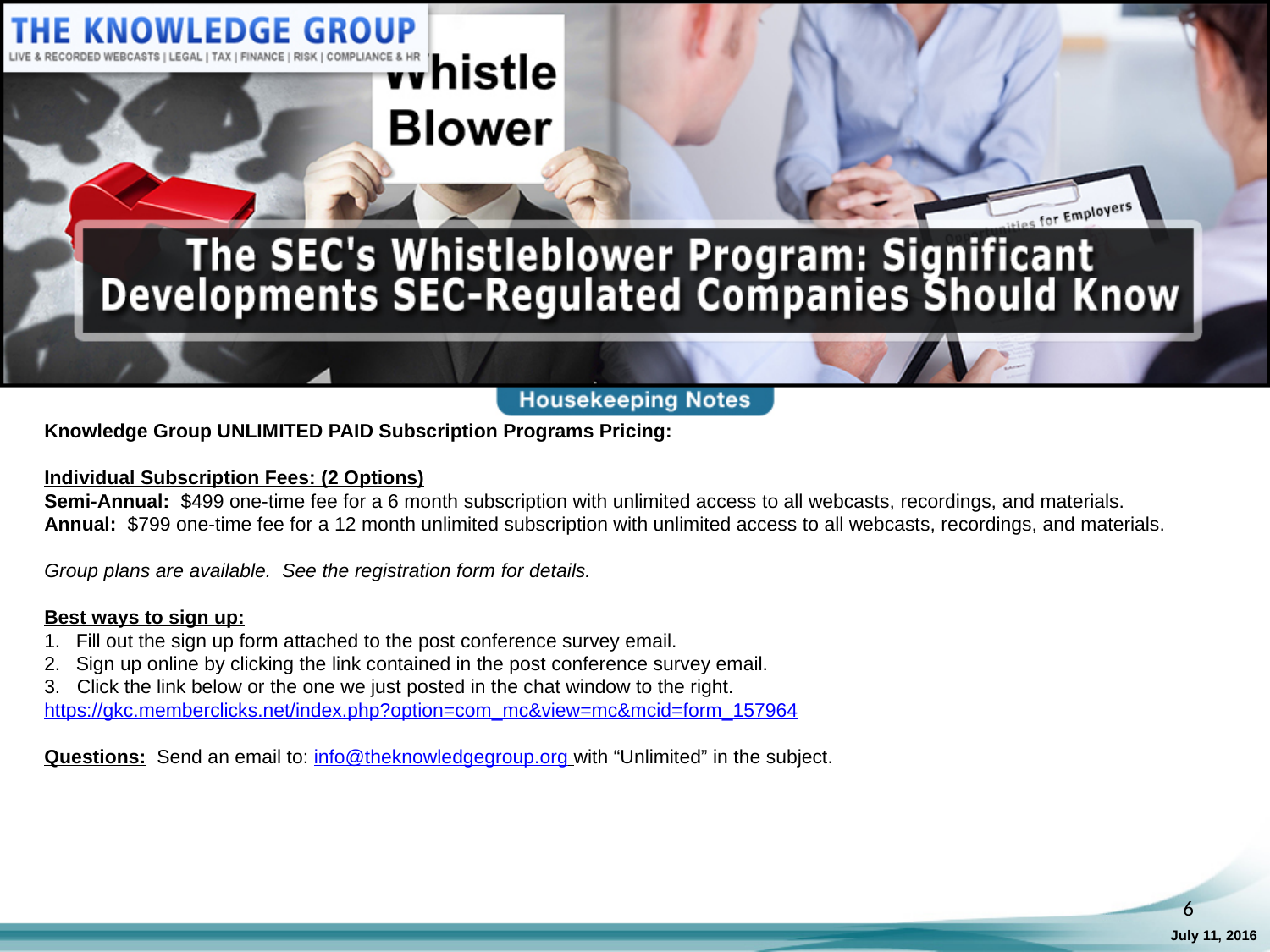

Knowledge Group UNLIMITED PAID Subscription Programs Pricing:

Individual Subscription Fees: (2 Options)
Semi-Annual:  $499 one-time fee for a 6 month subscription with unlimited access to all webcasts, recordings, and materials.
Annual:  $799 one-time fee for a 12 month unlimited subscription with unlimited access to all webcasts, recordings, and materials.

Group plans are available.  See the registration form for details.

Best ways to sign up:
Fill out the sign up form attached to the post conference survey email.
Sign up online by clicking the link contained in the post conference survey email.
3.   Click the link below or the one we just posted in the chat window to the right.
https://gkc.memberclicks.net/index.php?option=com_mc&view=mc&mcid=form_157964

Questions:  Send an email to: info@theknowledgegroup.org with “Unlimited” in the subject.
6
July 11, 2016